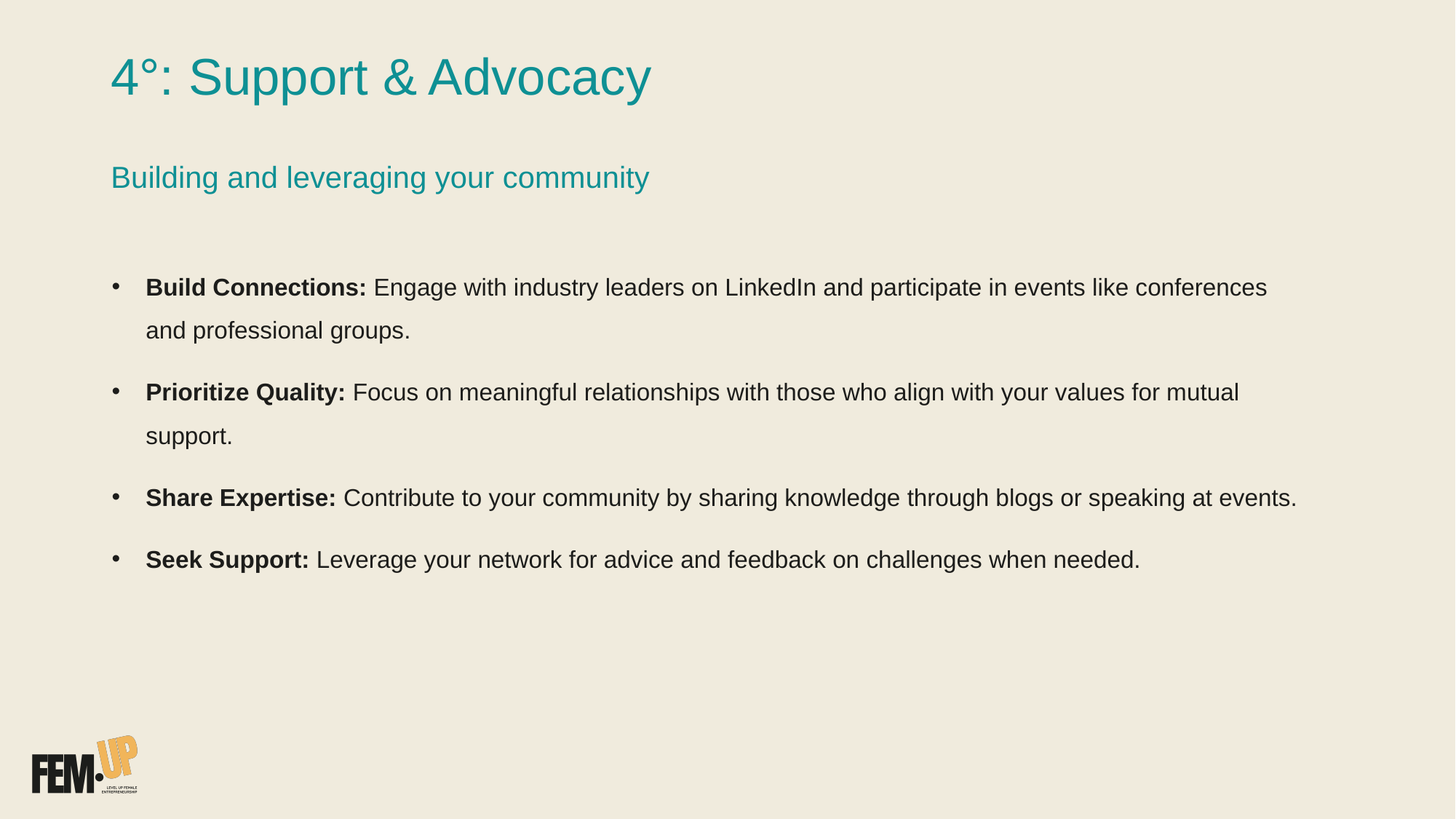

# 4°: Support & Advocacy Building and leveraging your community

Build Connections: Engage with industry leaders on LinkedIn and participate in events like conferences and professional groups.
Prioritize Quality: Focus on meaningful relationships with those who align with your values for mutual support.
Share Expertise: Contribute to your community by sharing knowledge through blogs or speaking at events.
Seek Support: Leverage your network for advice and feedback on challenges when needed.